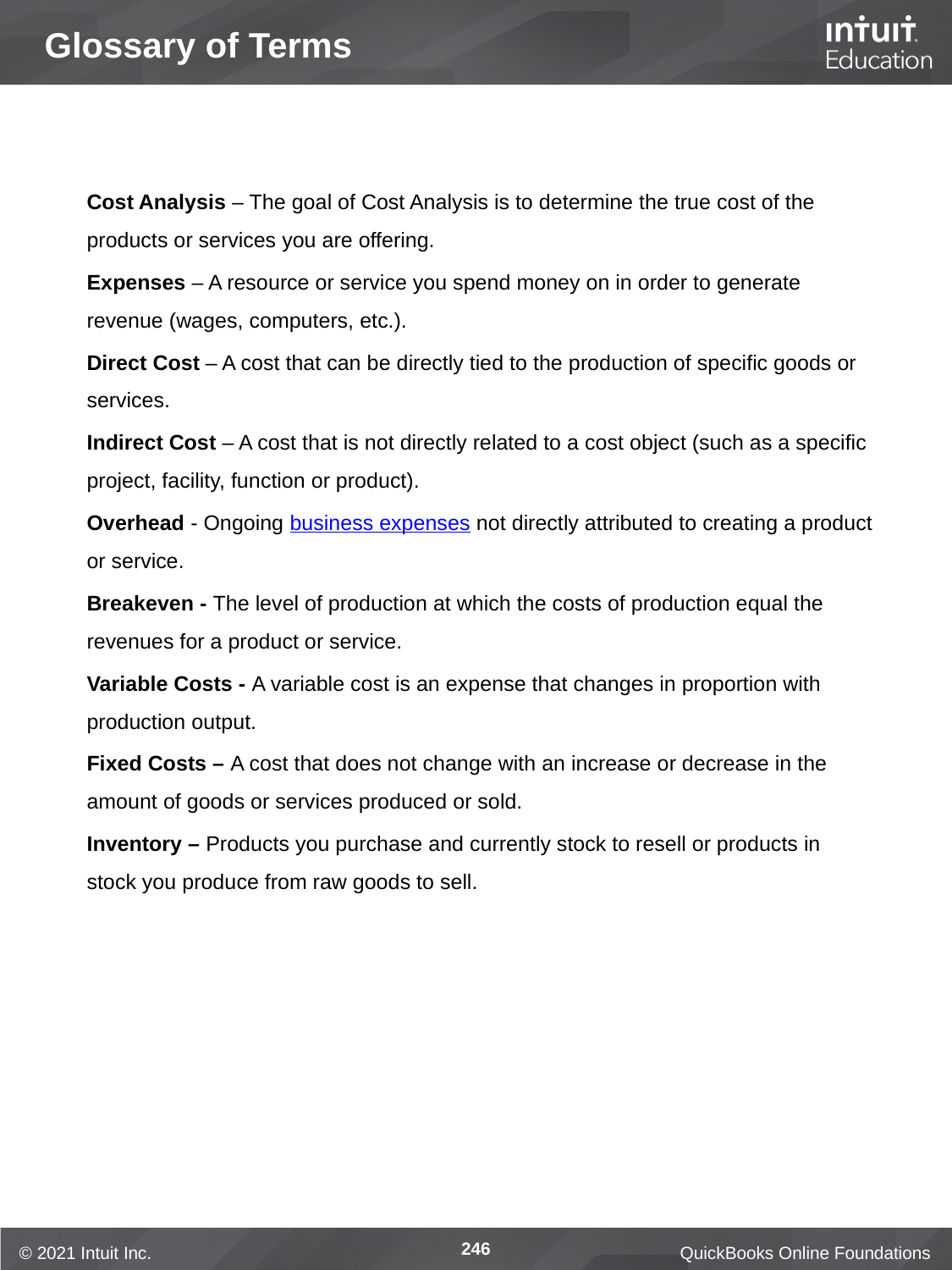

# Glossary of Terms
Cost Analysis – The goal of Cost Analysis is to determine the true cost of the products or services you are offering.
Expenses – A resource or service you spend money on in order to generate revenue (wages, computers, etc.).
Direct Cost – A cost that can be directly tied to the production of specific goods or services.
Indirect Cost – A cost that is not directly related to a cost object (such as a specific project, facility, function or product).
Overhead - Ongoing business expenses not directly attributed to creating a product or service.
Breakeven - The level of production at which the costs of production equal the revenues for a product or service.
Variable Costs - A variable cost is an expense that changes in proportion with production output.
Fixed Costs – A cost that does not change with an increase or decrease in the amount of goods or services produced or sold.
Inventory – Products you purchase and currently stock to resell or products in stock you produce from raw goods to sell.
246